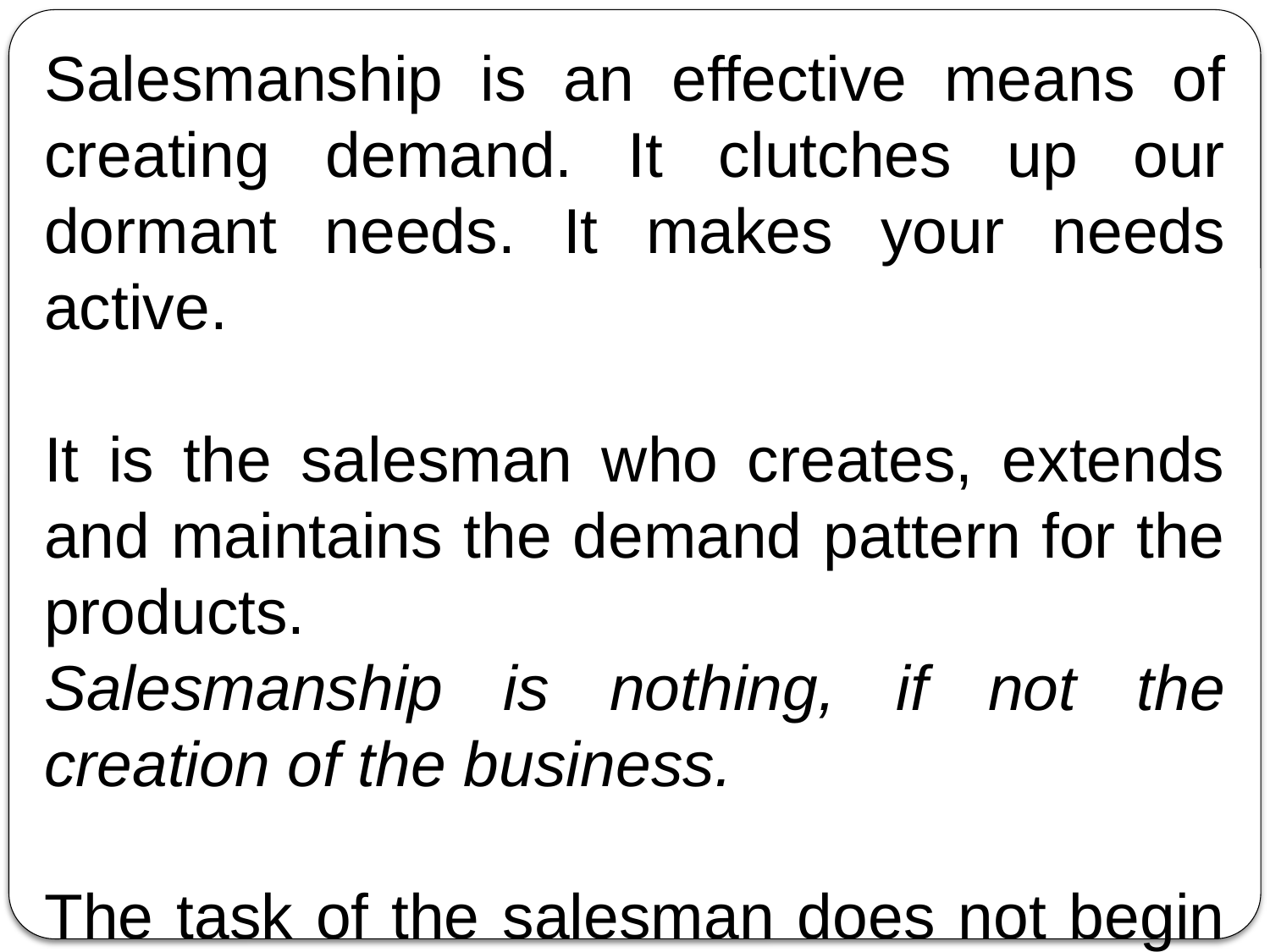

Salesmanship is an effective means of creating demand. It clutches up our dormant needs. It makes your needs active.

It is the salesman who creates, extends and maintains the demand pattern for the products.
Salesmanship is nothing, if not the creation of the business.

The task of the salesman does not begin with the demand for goods, but with the creation of that demand.